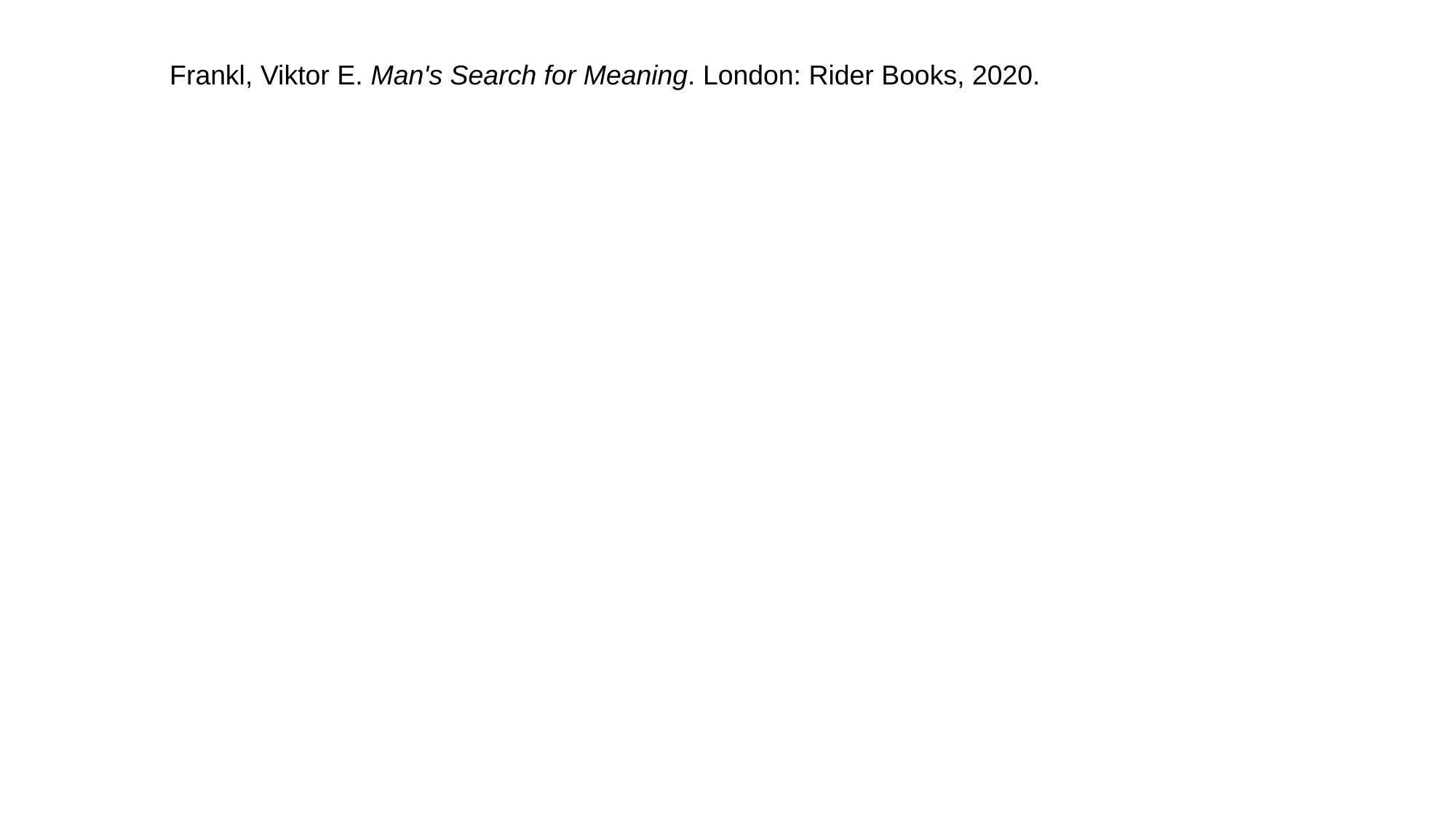

Frankl, Viktor E. Man's Search for Meaning. London: Rider Books, 2020.